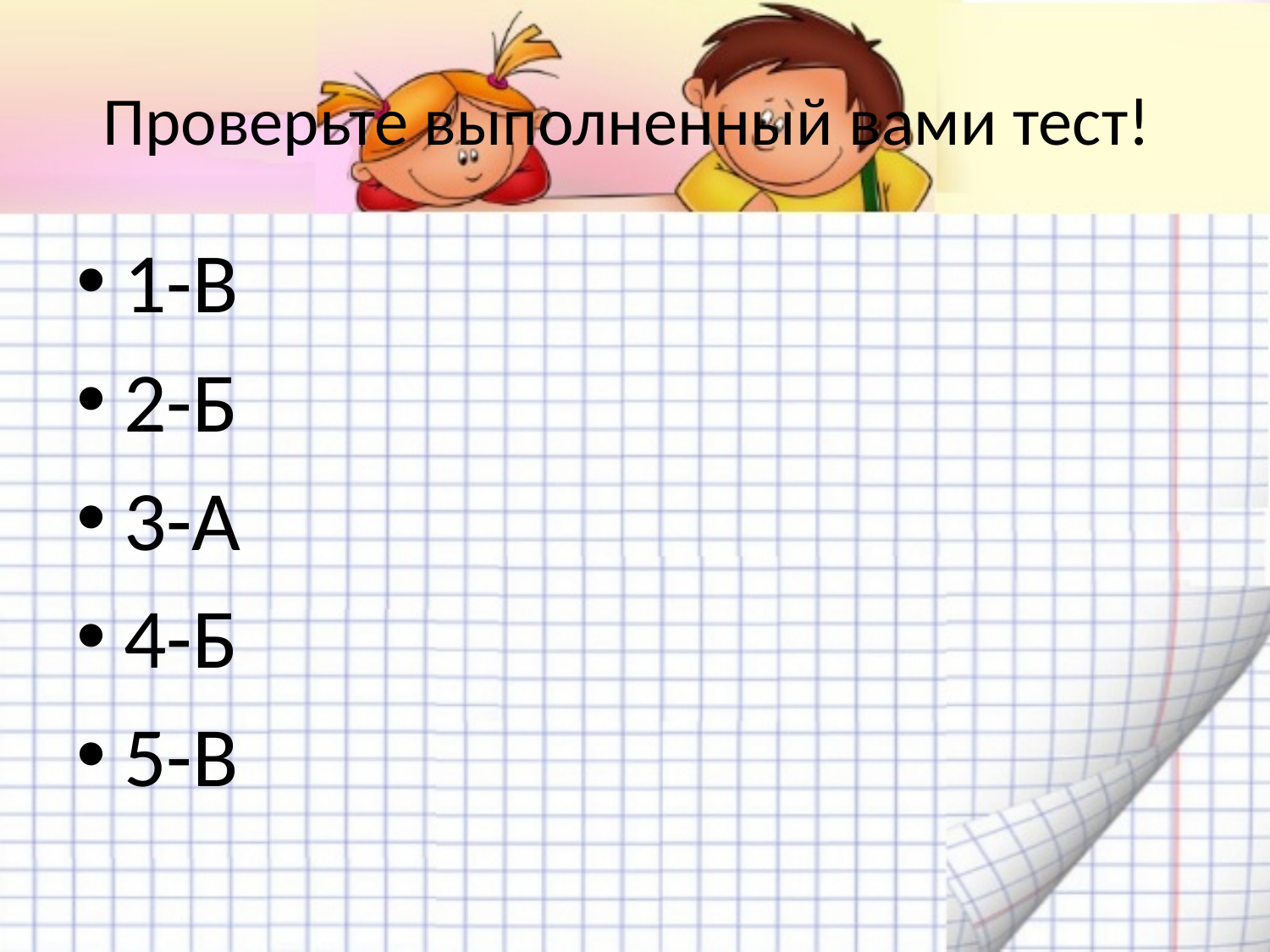

# Проверьте выполненный вами тест!
1-В
2-Б
3-А
4-Б
5-В